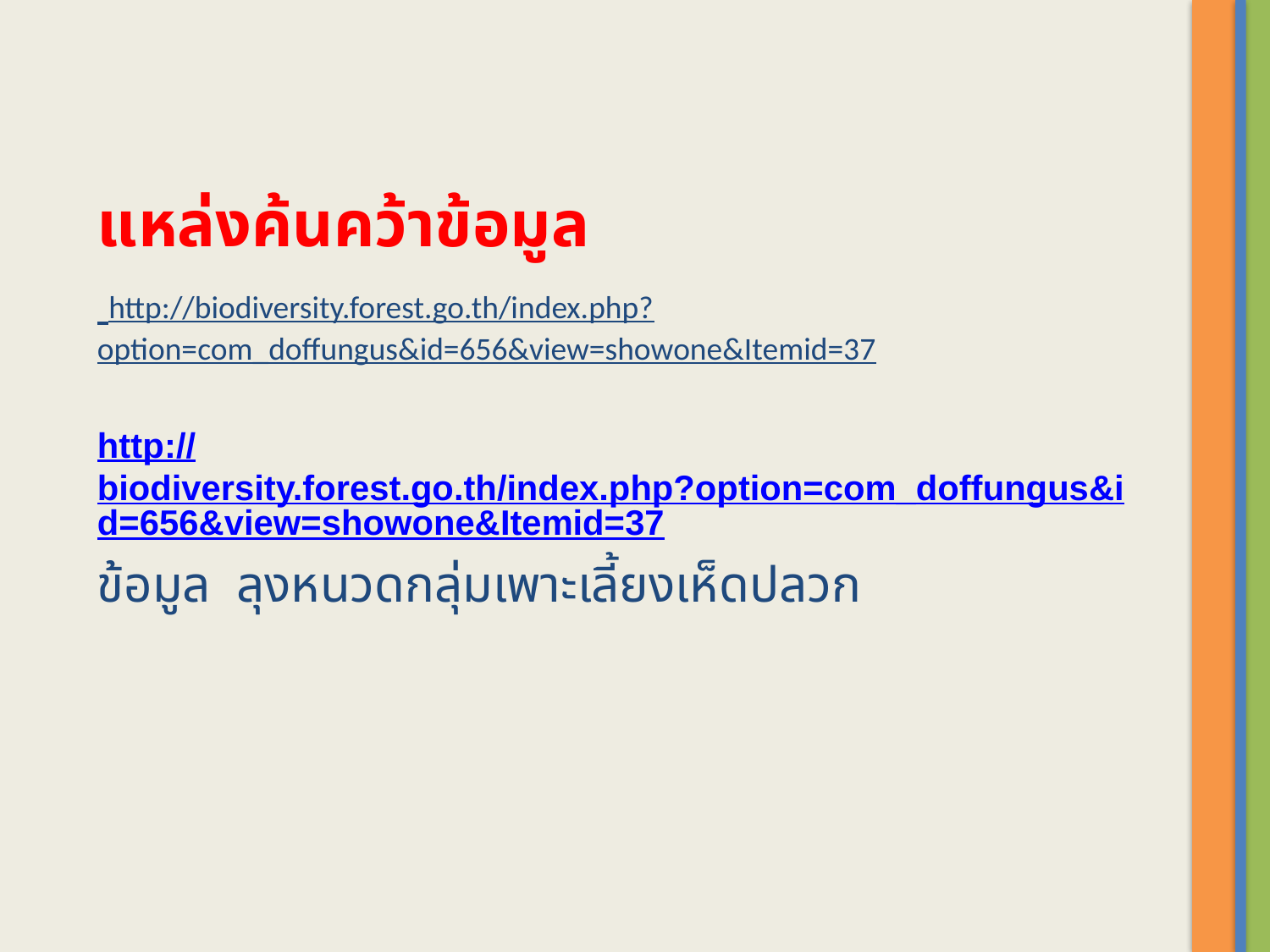

แหล่งค้นคว้าข้อมูล
 http://biodiversity.forest.go.th/index.php?option=com_doffungus&id=656&view=showone&Itemid=37

http://biodiversity.forest.go.th/index.php?option=com_doffungus&id=656&view=showone&Itemid=37
ข้อมูล  ลุงหนวดกลุ่มเพาะเลี้ยงเห็ดปลวก